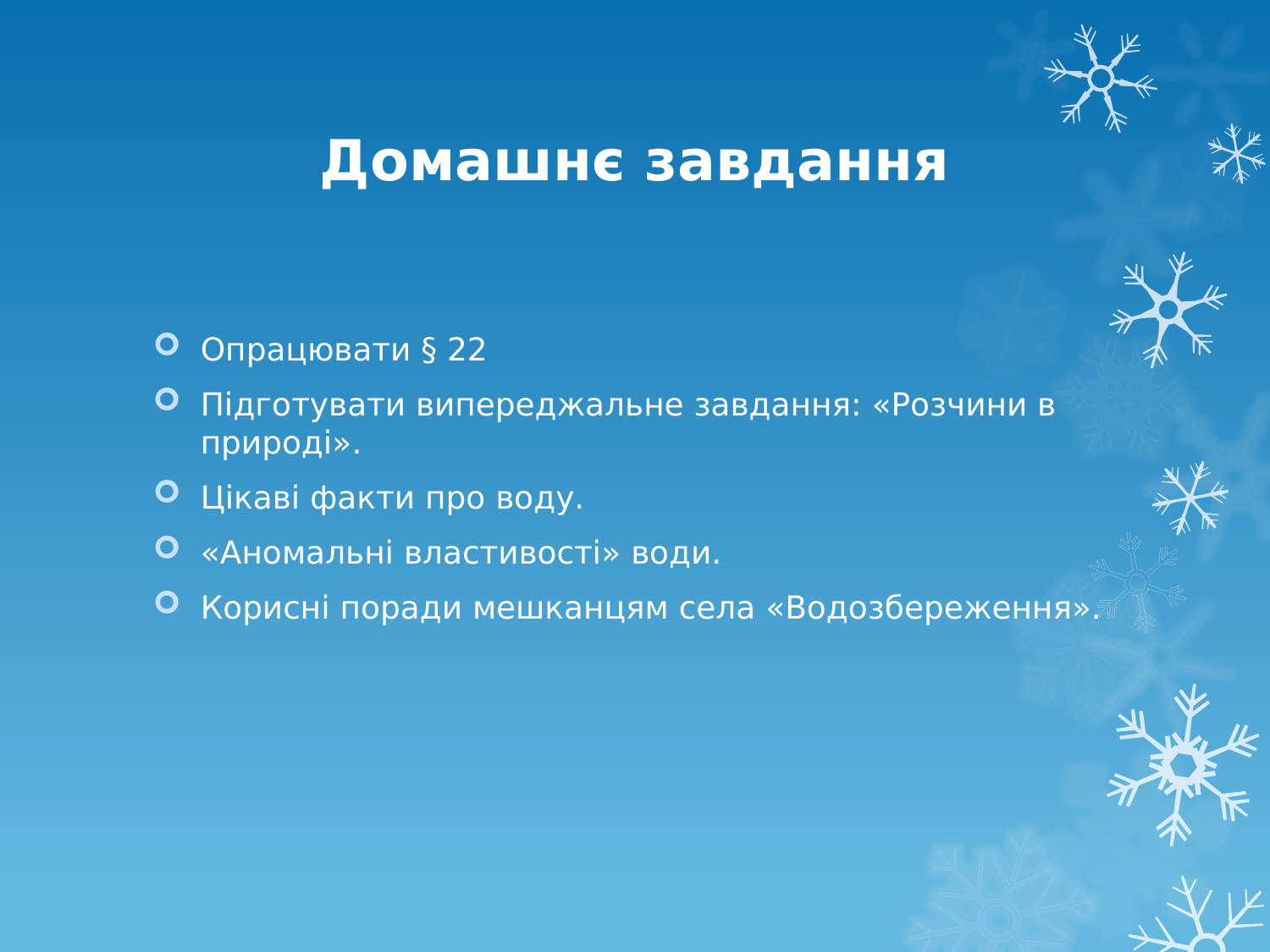

# Домашнє завдання
Опрацювати § 22
Підготувати випереджальне завдання: «Розчини в природі».
Цікаві факти про воду.
«Аномальні властивості» води.
Корисні поради мешканцям села «Водозбереження».